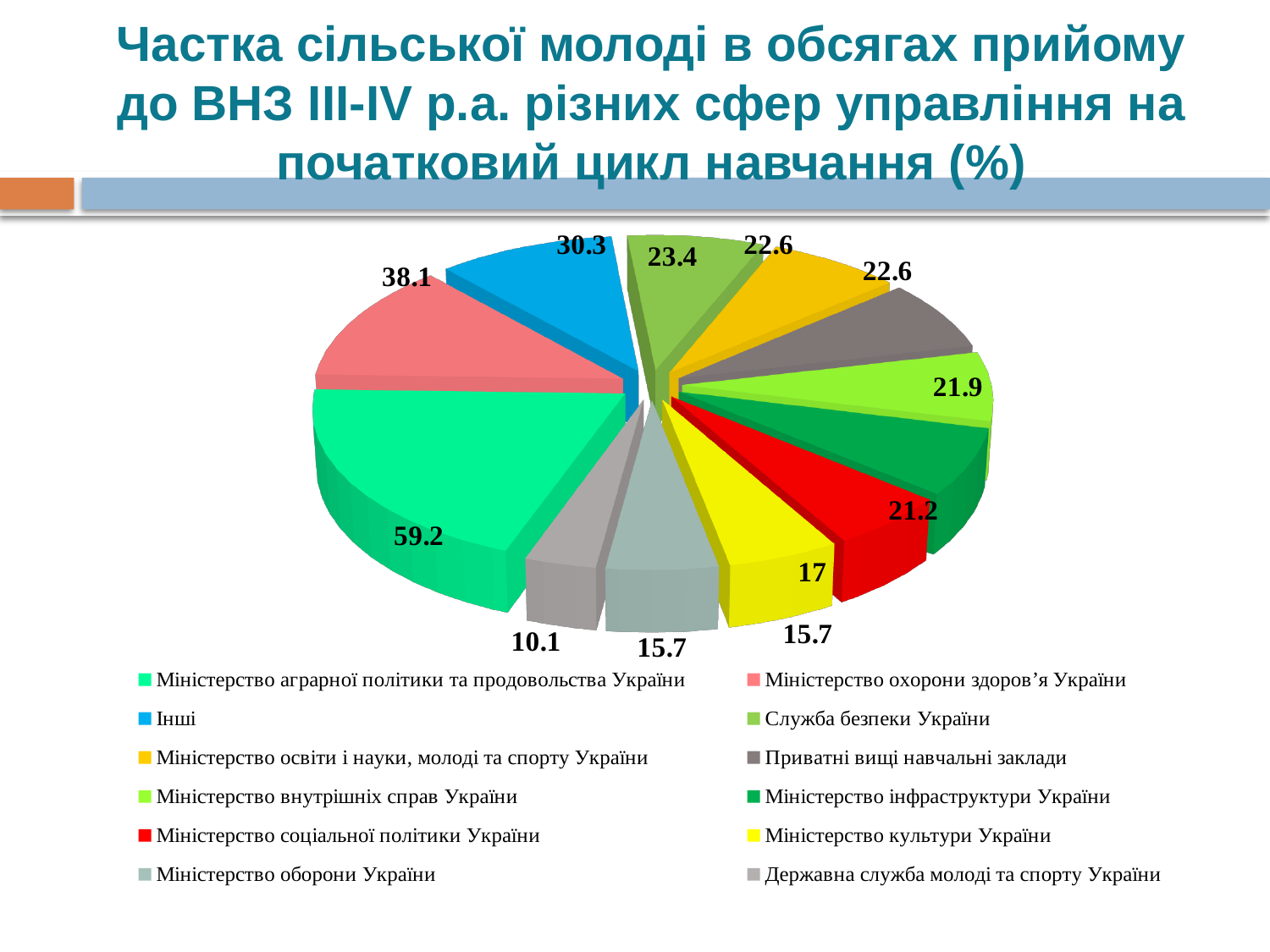

# Частка сільської молоді в обсягах прийому до ВНЗ III-IV р.а. різних сфер управління на початковий цикл навчання (%)

[unsupported chart]